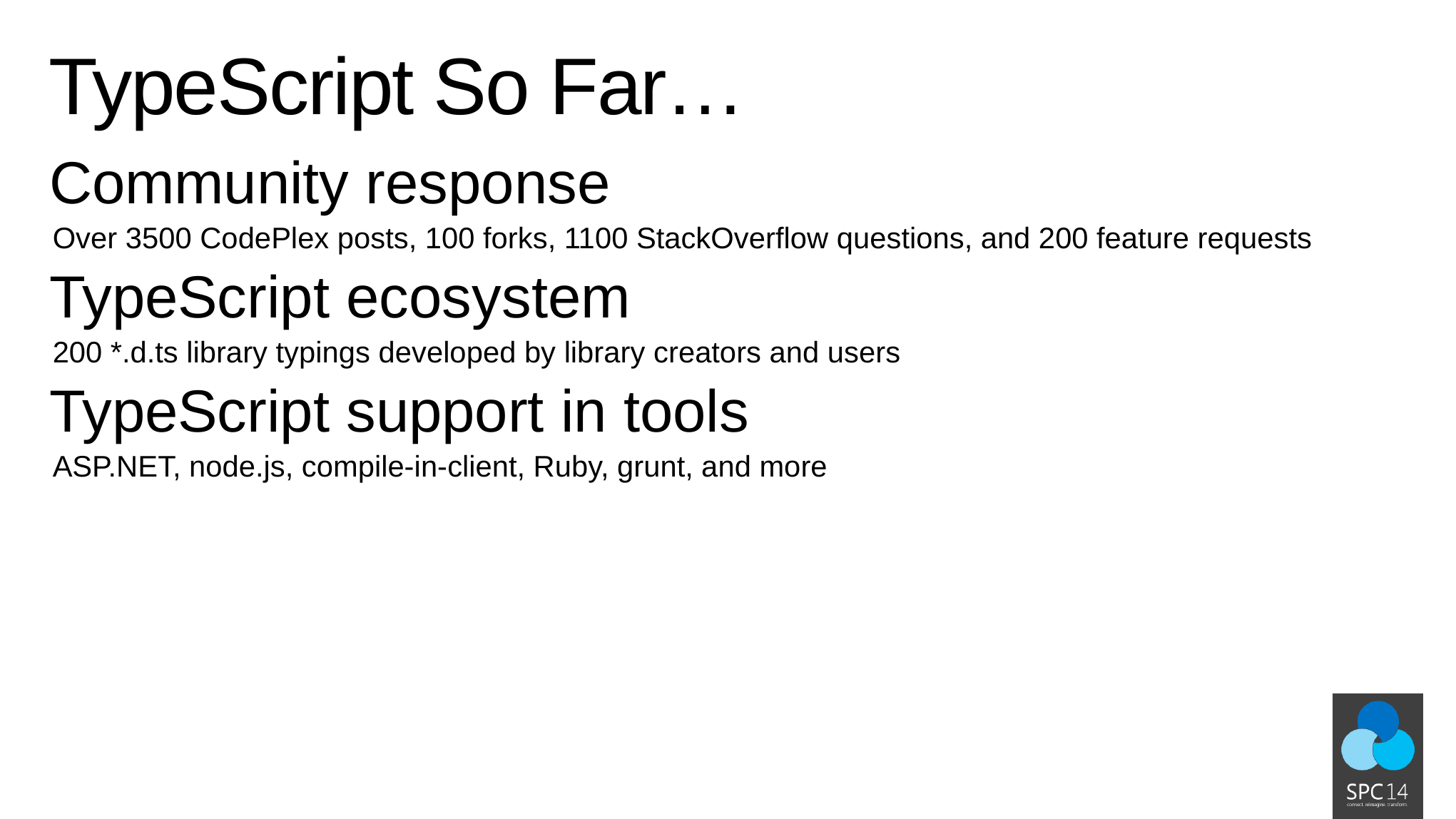

# TypeScript So Far…
Community response
Over 3500 CodePlex posts, 100 forks, 1100 StackOverflow questions, and 200 feature requests
TypeScript ecosystem
200 *.d.ts library typings developed by library creators and users
TypeScript support in tools
ASP.NET, node.js, compile-in-client, Ruby, grunt, and more